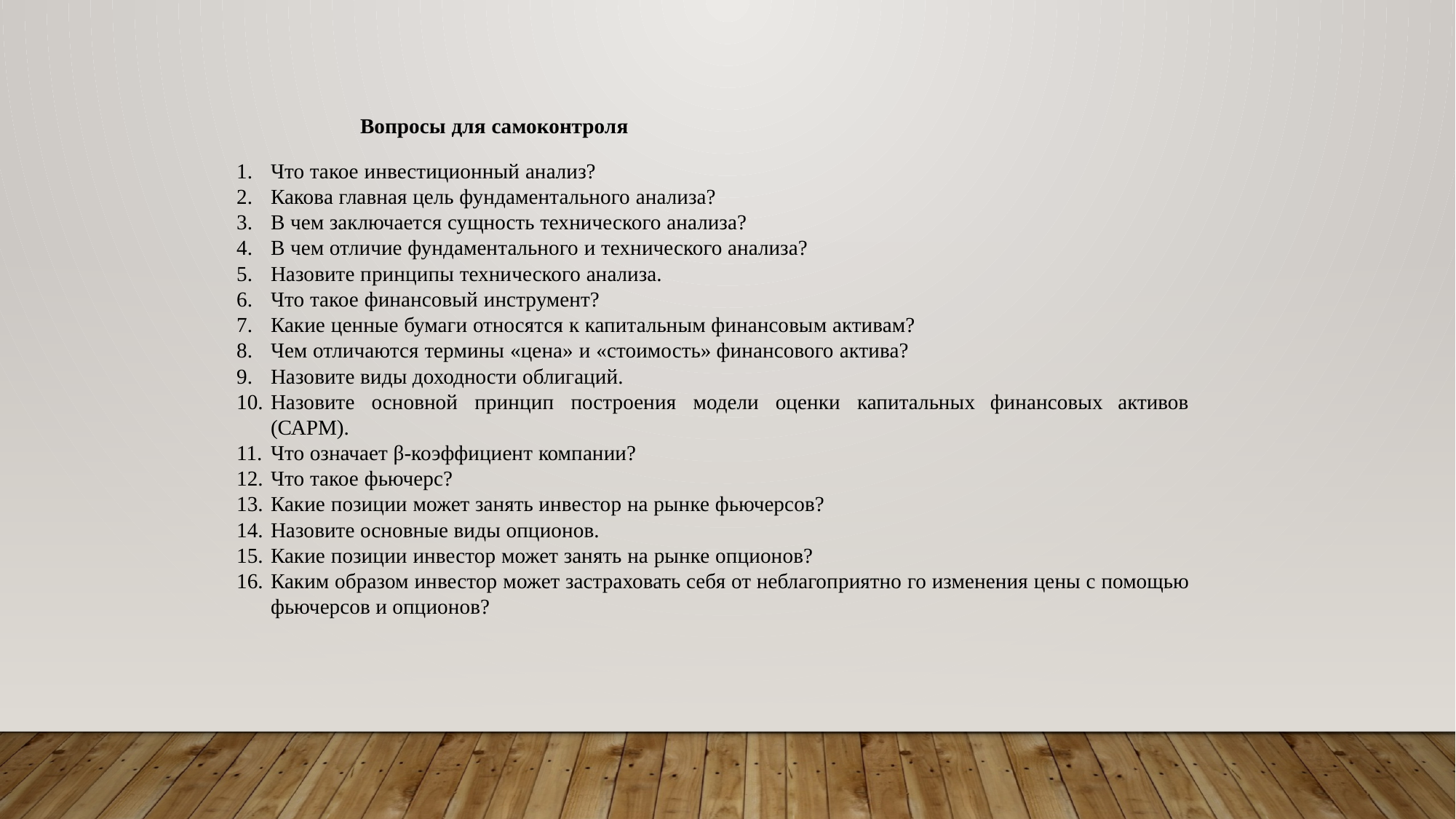

Вопросы для самоконтроля

Что такое инвестиционный анализ?
Какова главная цель фундаментального анализа?
В чем заключается сущность технического анализа?
В чем отличие фундаментального и технического анализа?
Назовите принципы технического анализа.
Что такое финансовый инструмент?
Какие ценные бумаги относятся к капитальным финансовым активам?
Чем отличаются термины «цена» и «стоимость» финансового актива?
Назовите виды доходности облигаций.
Назовите основной принцип построения модели оценки капитальных финансовых активов (САРМ).
Что означает β-коэффициент компании?
Что такое фьючерс?
Какие позиции может занять инвестор на рынке фьючерсов?
Назовите основные виды опционов.
Какие позиции инвестор может занять на рынке опционов?
Каким образом инвестор может застраховать себя от неблагоприятно го изменения цены с помощью фьючерсов и опционов?